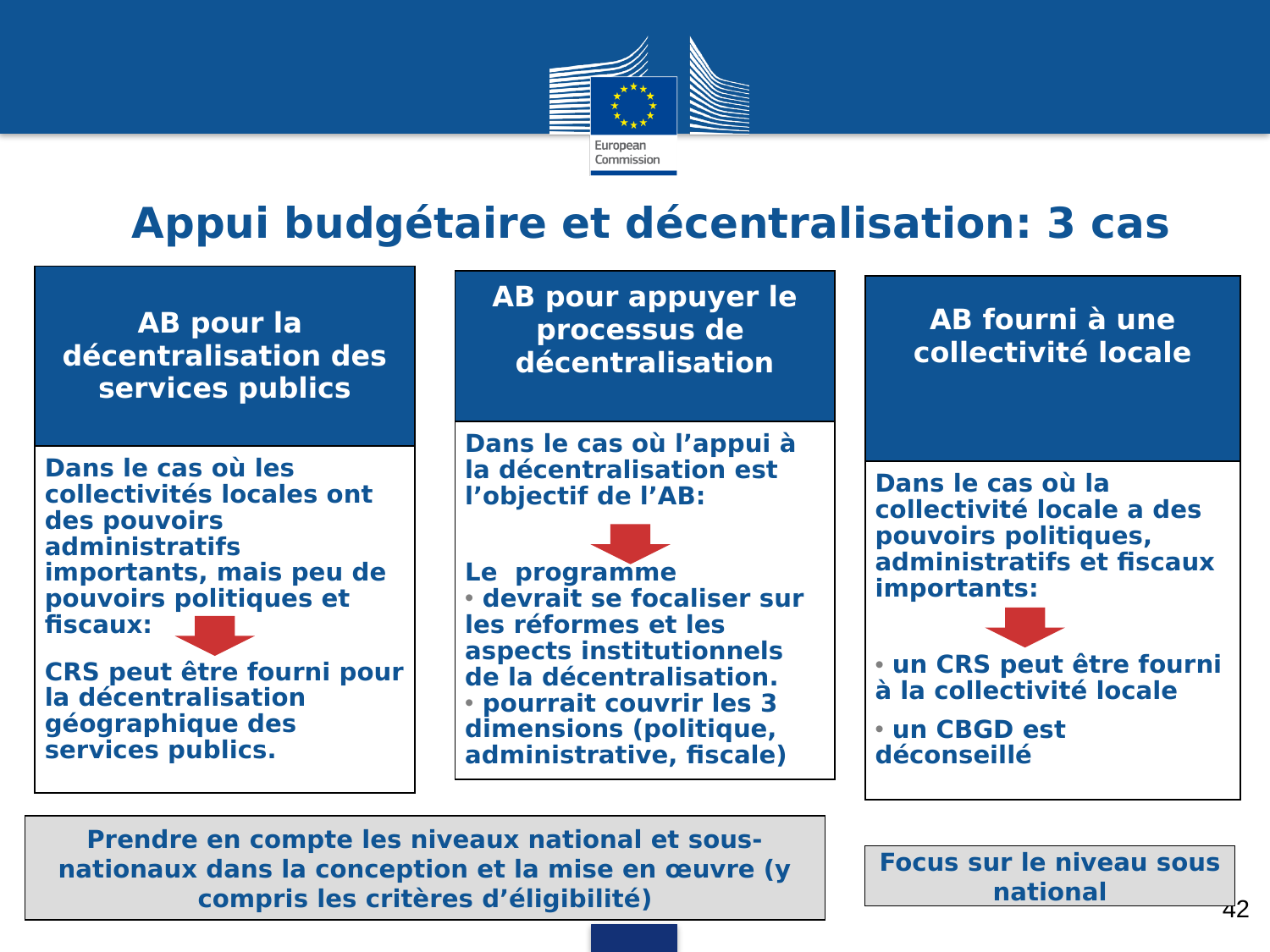

Running Head 12-Point Plain, Title Case
# Appui budgétaire et décentralisation: 3 cas
| AB pour la décentralisation des services publics |
| --- |
| Dans le cas où les collectivités locales ont des pouvoirs administratifs importants, mais peu de pouvoirs politiques et fiscaux: CRS peut être fourni pour la décentralisation géographique des services publics. |
| AB pour appuyer le processus de décentralisation |
| --- |
| Dans le cas où l’appui à la décentralisation est l’objectif de l’AB: Le programme devrait se focaliser sur les réformes et les aspects institutionnels de la décentralisation. pourrait couvrir les 3 dimensions (politique, administrative, fiscale) |
| AB fourni à une collectivité locale |
| --- |
| Dans le cas où la collectivité locale a des pouvoirs politiques, administratifs et fiscaux importants: un CRS peut être fourni à la collectivité locale un CBGD est déconseillé |

Prendre en compte les niveaux national et sous-nationaux dans la conception et la mise en œuvre (y compris les critères d’éligibilité)
Focus sur le niveau sous national
42